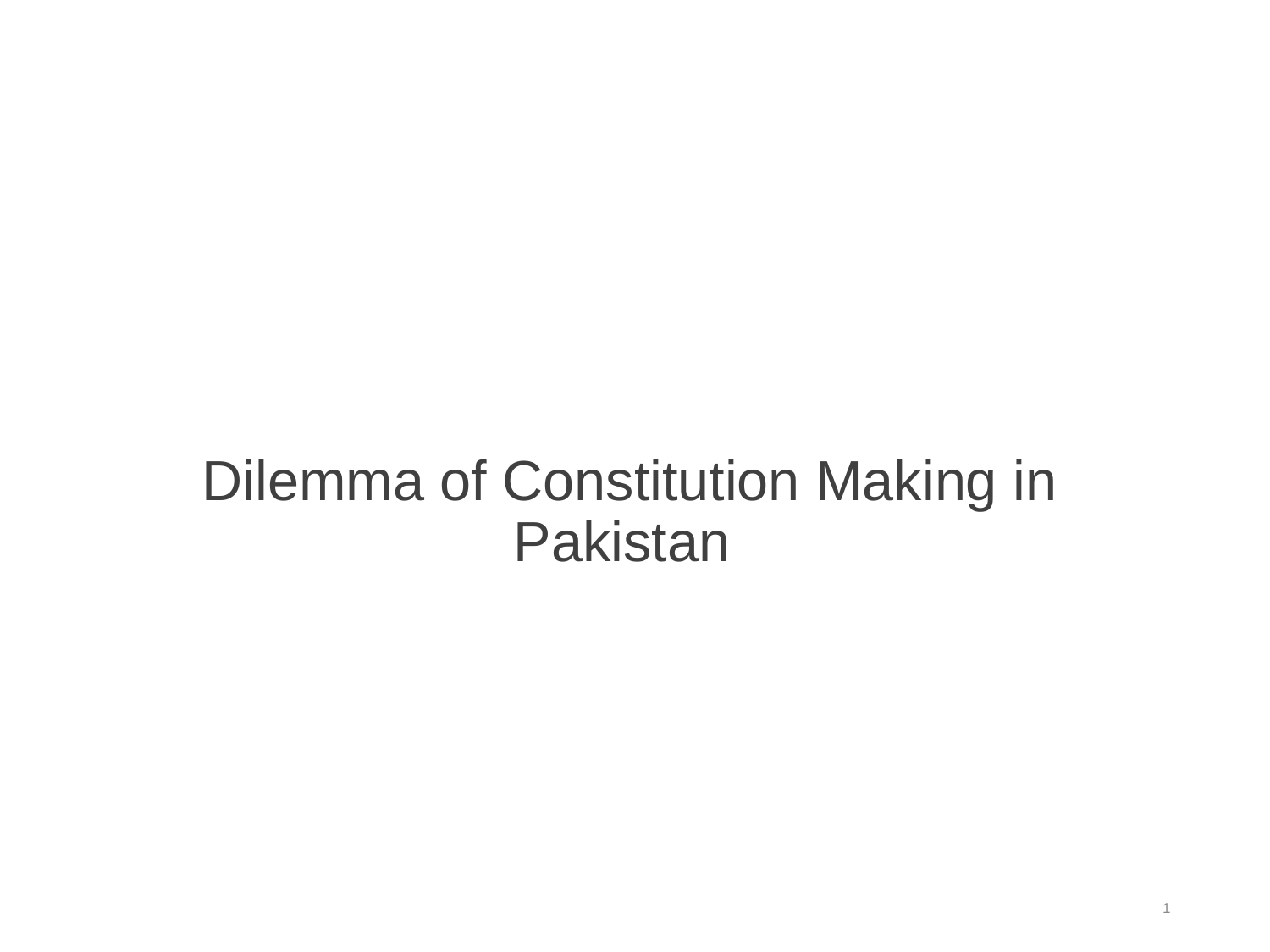

Dilemma of Constitution Making in Pakistan

1